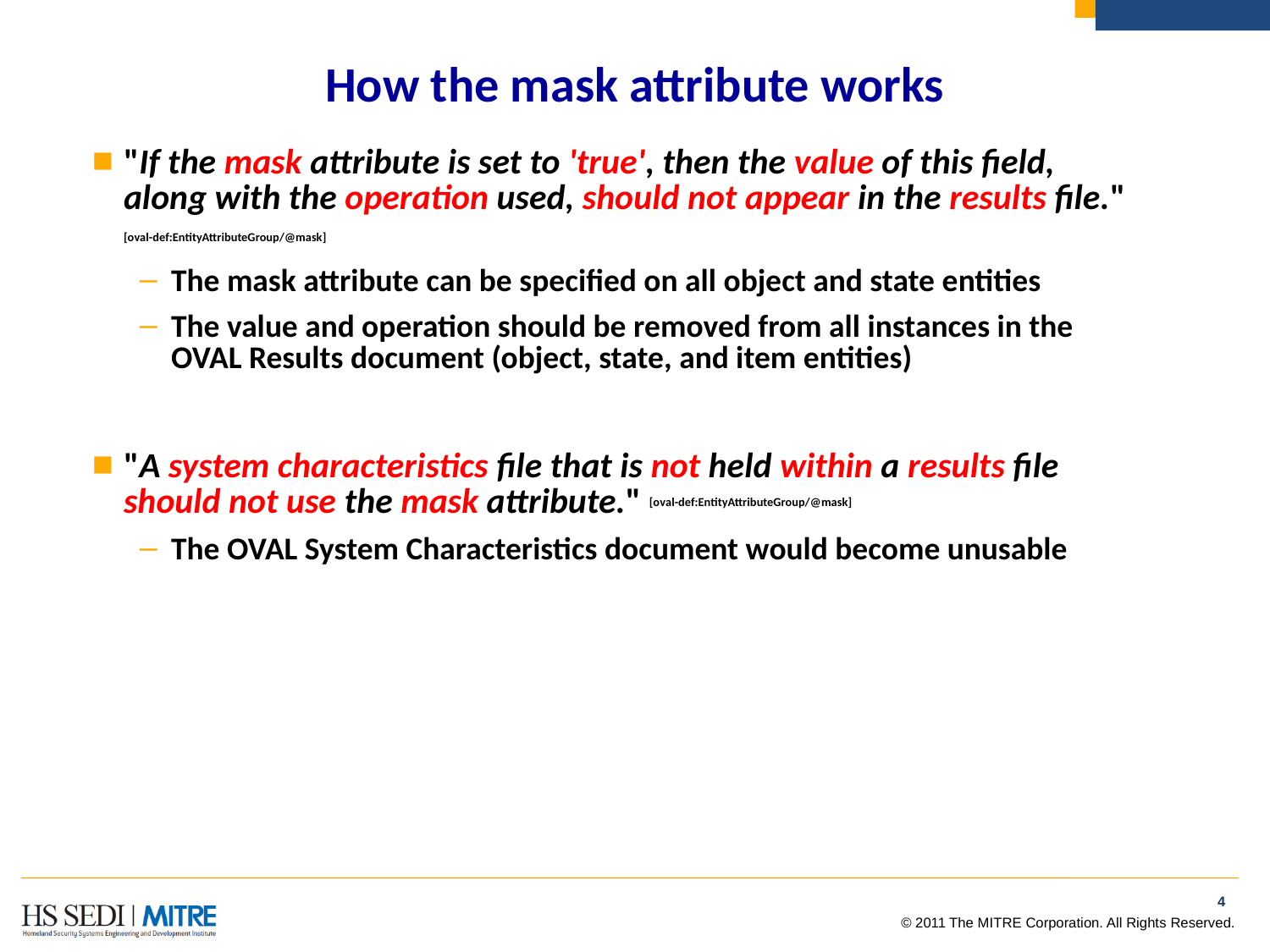

# How the mask attribute works
"If the mask attribute is set to 'true', then the value of this field, along with the operation used, should not appear in the results file." [oval-def:EntityAttributeGroup/@mask]
The mask attribute can be specified on all object and state entities
The value and operation should be removed from all instances in the OVAL Results document (object, state, and item entities)

"A system characteristics file that is not held within a results file should not use the mask attribute." [oval-def:EntityAttributeGroup/@mask]
The OVAL System Characteristics document would become unusable

4